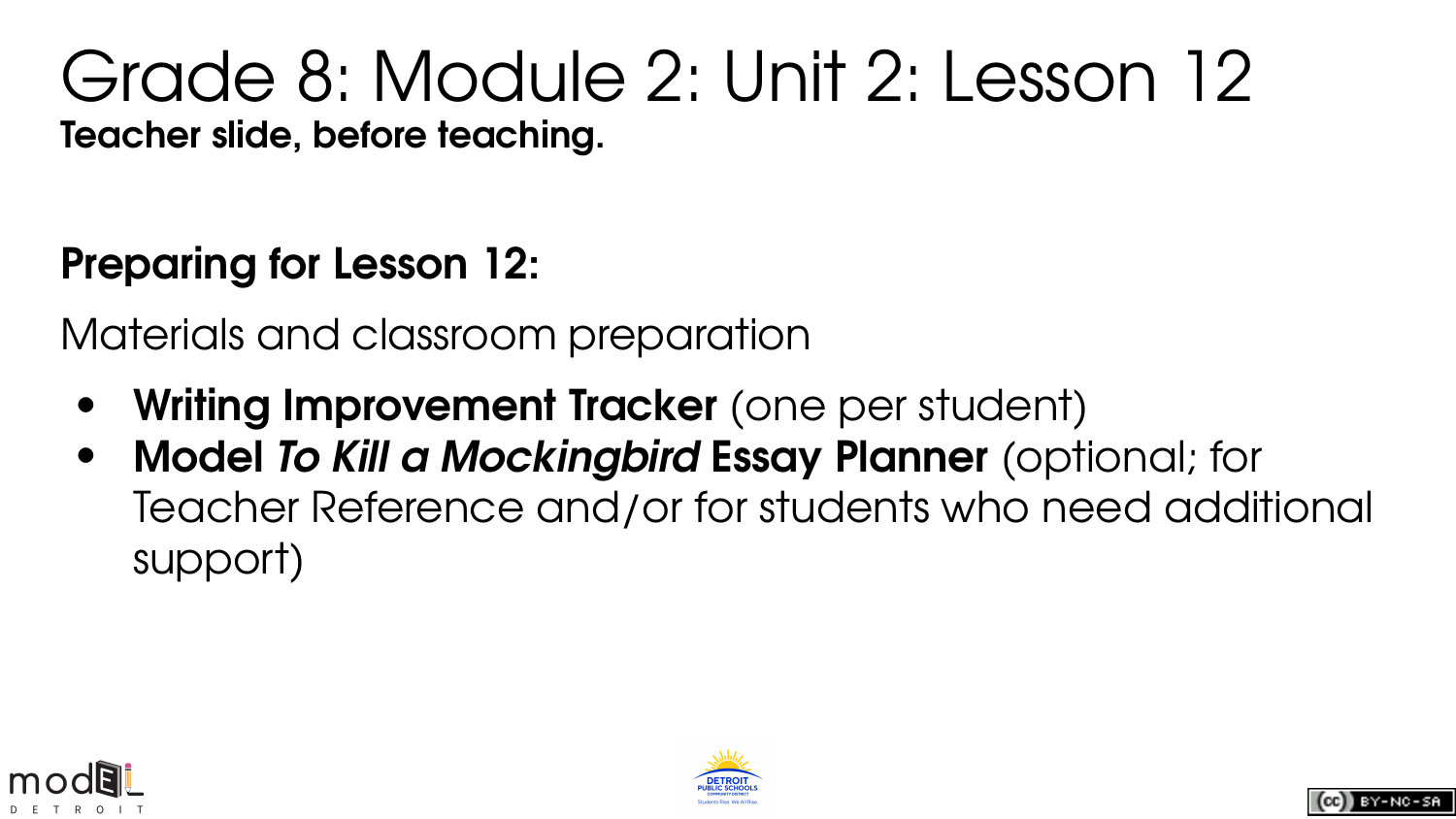

# Grade 8: Module 2: Unit 2: Lesson 12
Teacher slide, before teaching.
Preparing for Lesson 12:
Materials and classroom preparation
Writing Improvement Tracker (one per student)
Model To Kill a Mockingbird Essay Planner (optional; for Teacher Reference and/or for students who need additional support)